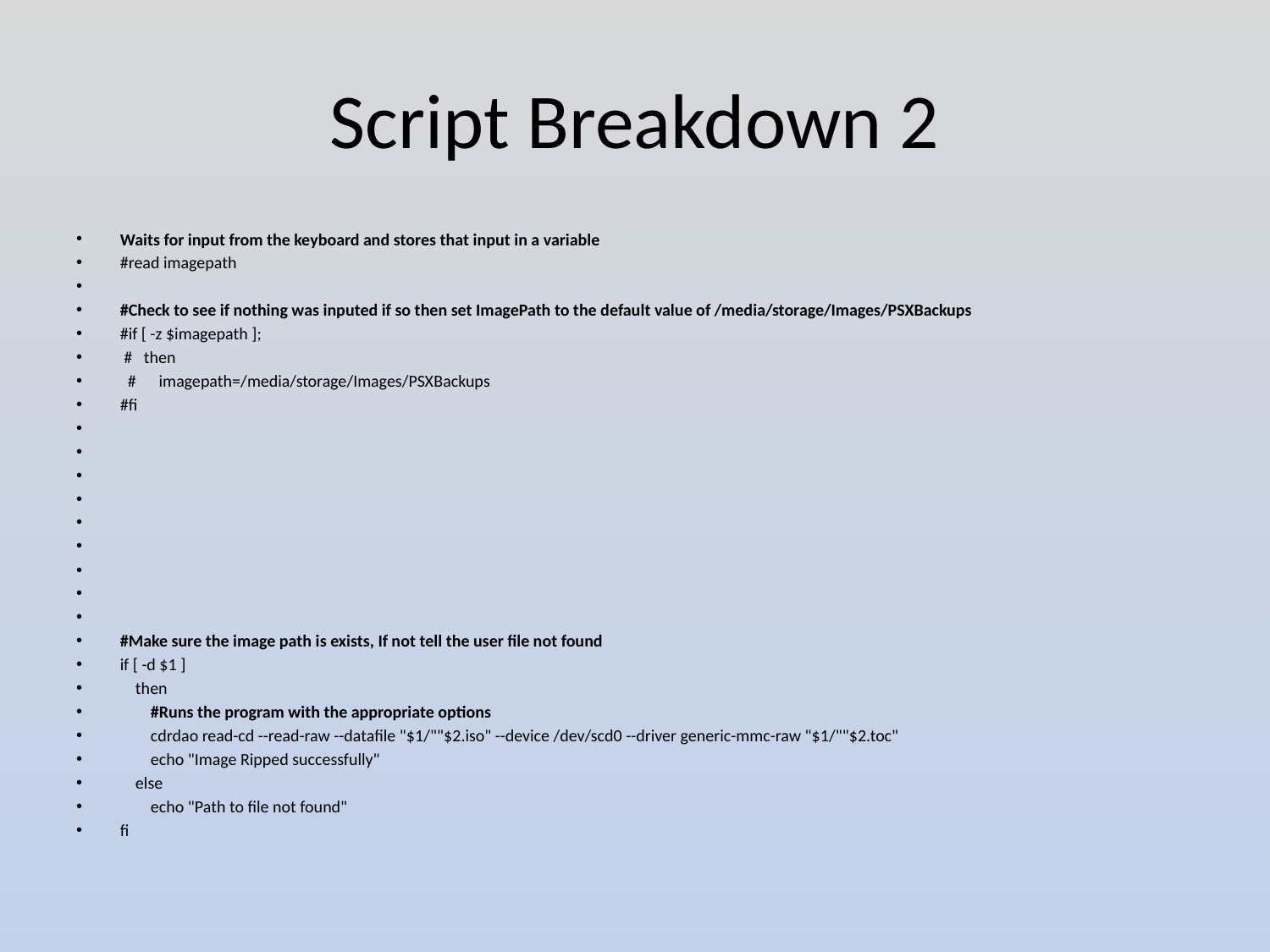

# Script Breakdown 2
Waits for input from the keyboard and stores that input in a variable
#read imagepath

#Check to see if nothing was inputed if so then set ImagePath to the default value of /media/storage/Images/PSXBackups
#if [ -z $imagepath ];
 #   then
  #      imagepath=/media/storage/Images/PSXBackups
#fi

#Make sure the image path is exists, If not tell the user file not found
if [ -d $1 ]
    then
        #Runs the program with the appropriate options
        cdrdao read-cd --read-raw --datafile "$1/""$2.iso" --device /dev/scd0 --driver generic-mmc-raw "$1/""$2.toc"
        echo "Image Ripped successfully"
    else
        echo "Path to file not found"
fi